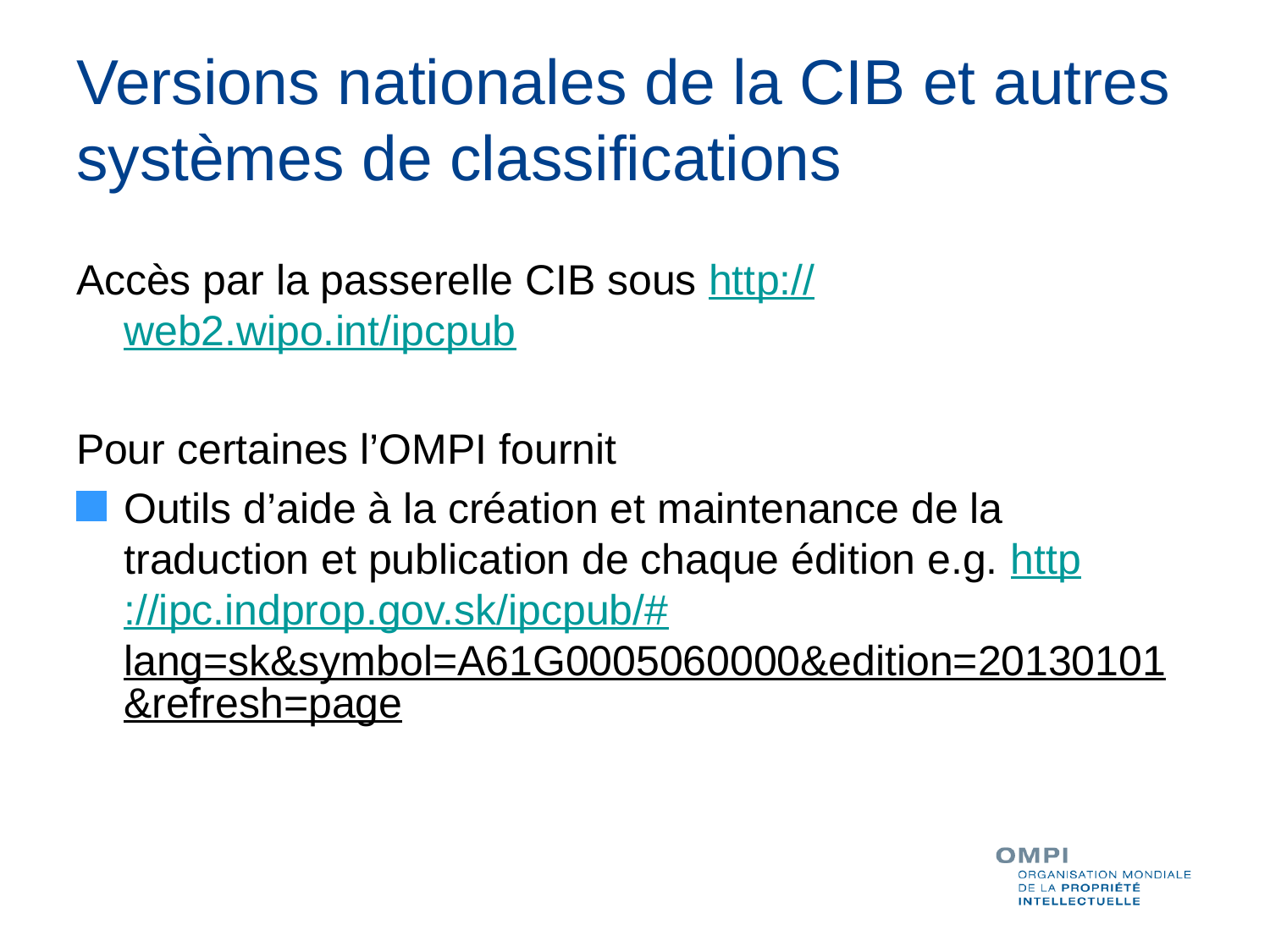

# Versions nationales de la CIB et autres systèmes de classifications
Accès par la passerelle CIB sous http://web2.wipo.int/ipcpub

Pour certaines l’OMPI fournit
Outils d’aide à la création et maintenance de la traduction et publication de chaque édition e.g. http://ipc.indprop.gov.sk/ipcpub/#lang=sk&symbol=A61G0005060000&edition=20130101&refresh=page